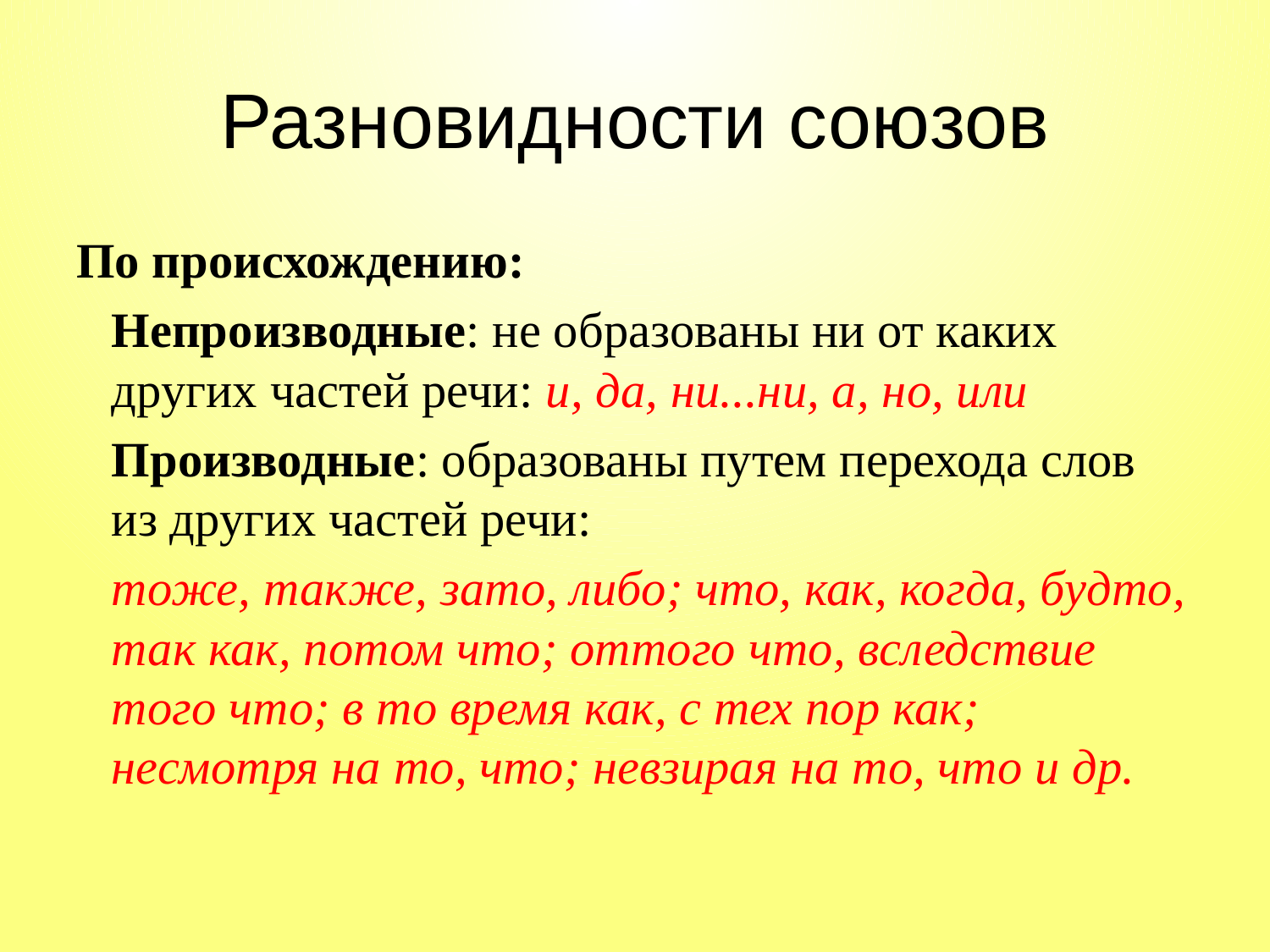

# Разновидности союзов
По происхождению:
Непроизводные: не образованы ни от каких других частей речи: и, да, ни...ни, а, но, или
Производные: образованы путем перехода слов из других частей речи:
тоже, также, зато, либо; что, как, когда, будто, так как, потом что; оттого что, вследствие того что; в то время как, с тех пор как; несмотря на то, что; невзирая на то, что и др.